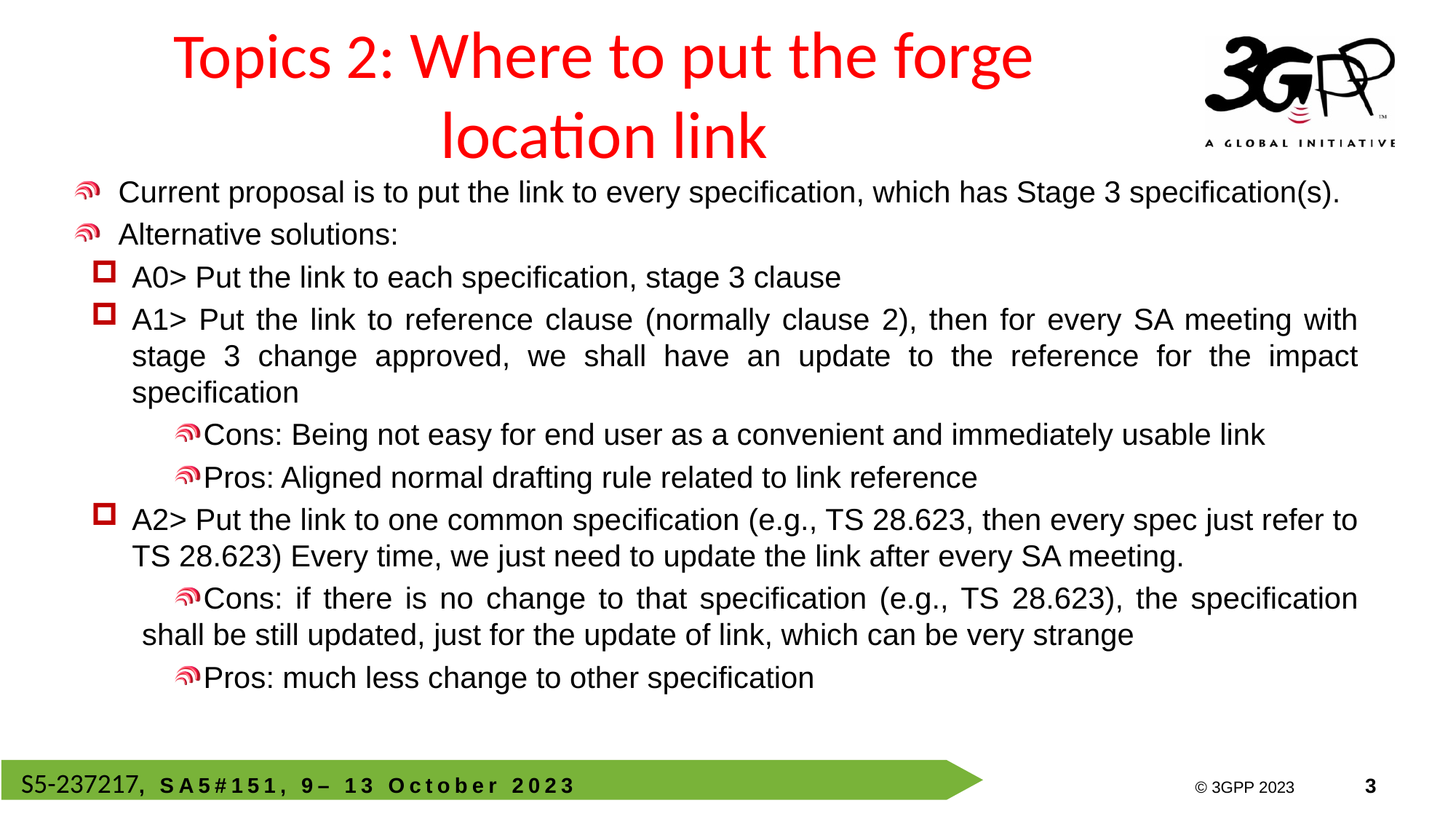

# Topics 2: Where to put the forge location link
Current proposal is to put the link to every specification, which has Stage 3 specification(s).
Alternative solutions:
A0> Put the link to each specification, stage 3 clause
A1> Put the link to reference clause (normally clause 2), then for every SA meeting with stage 3 change approved, we shall have an update to the reference for the impact specification
Cons: Being not easy for end user as a convenient and immediately usable link
Pros: Aligned normal drafting rule related to link reference
A2> Put the link to one common specification (e.g., TS 28.623, then every spec just refer to TS 28.623) Every time, we just need to update the link after every SA meeting.
Cons: if there is no change to that specification (e.g., TS 28.623), the specification shall be still updated, just for the update of link, which can be very strange
Pros: much less change to other specification